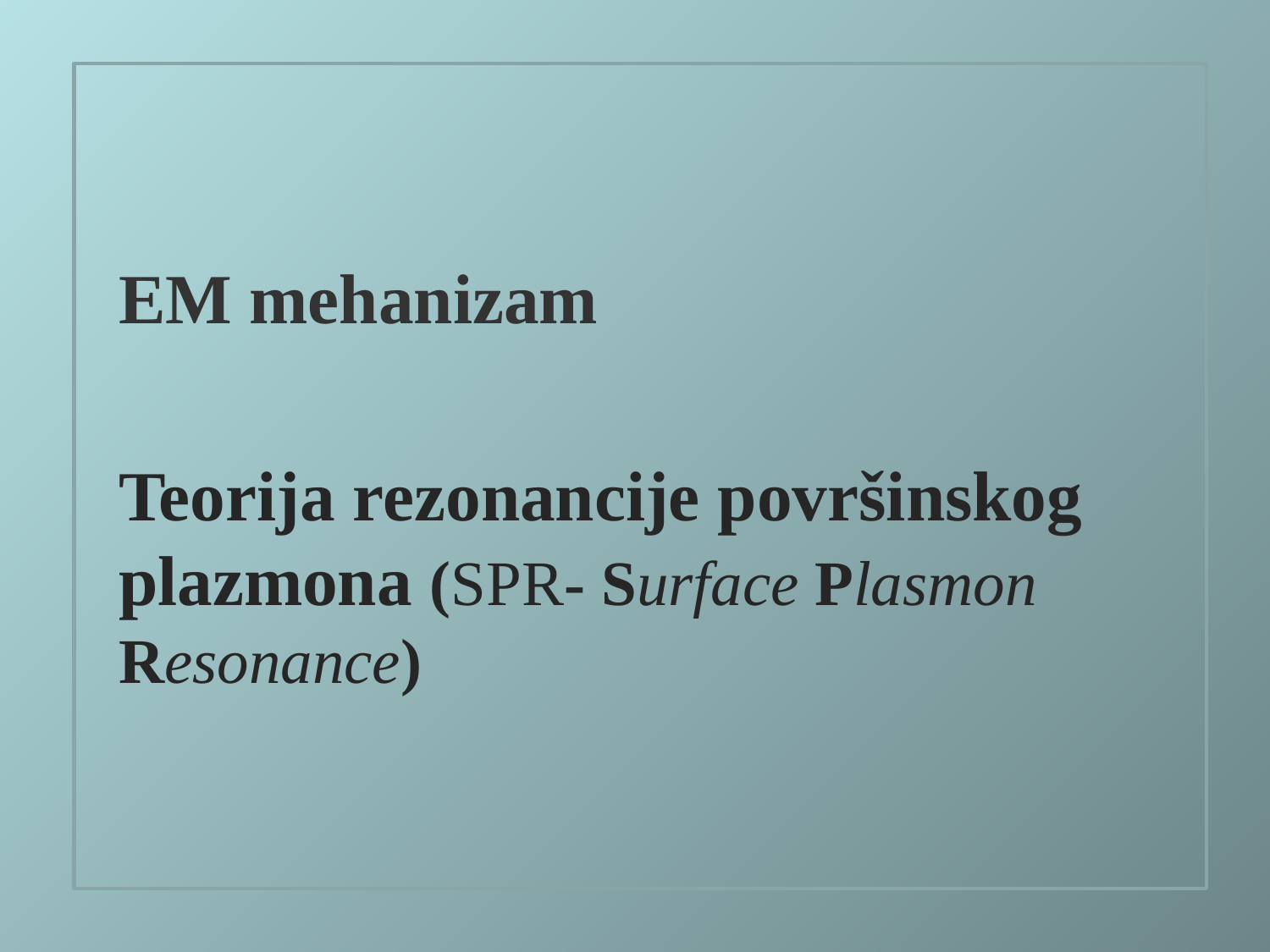

EM mehanizam

Teorija rezonancije površinskog plazmona (SPR- Surface Plasmon Resonance)